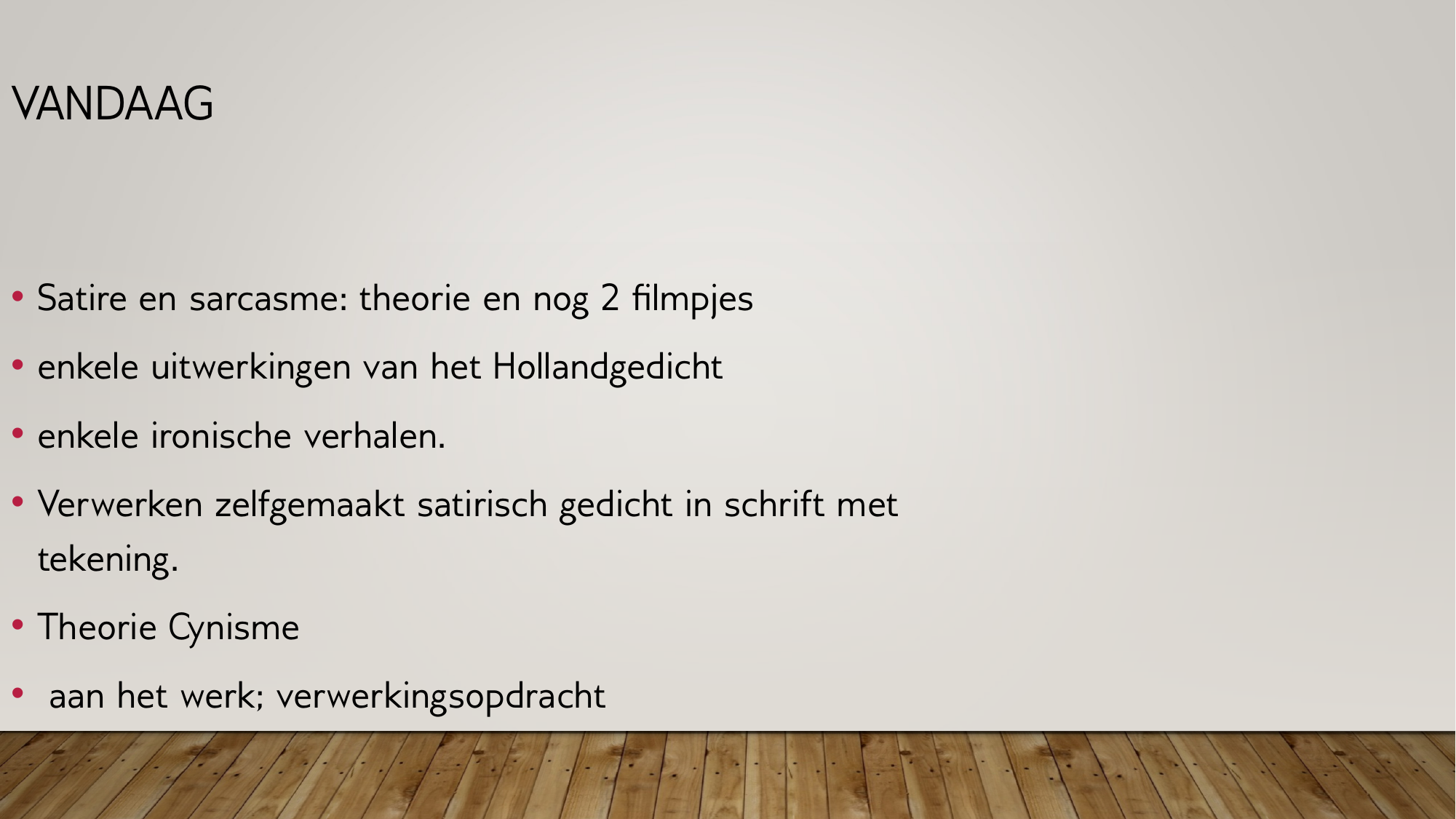

Vandaag
Satire en sarcasme: theorie en nog 2 filmpjes
enkele uitwerkingen van het Hollandgedicht
enkele ironische verhalen.
Verwerken zelfgemaakt satirisch gedicht in schrift met tekening.
Theorie Cynisme
 aan het werk; verwerkingsopdracht